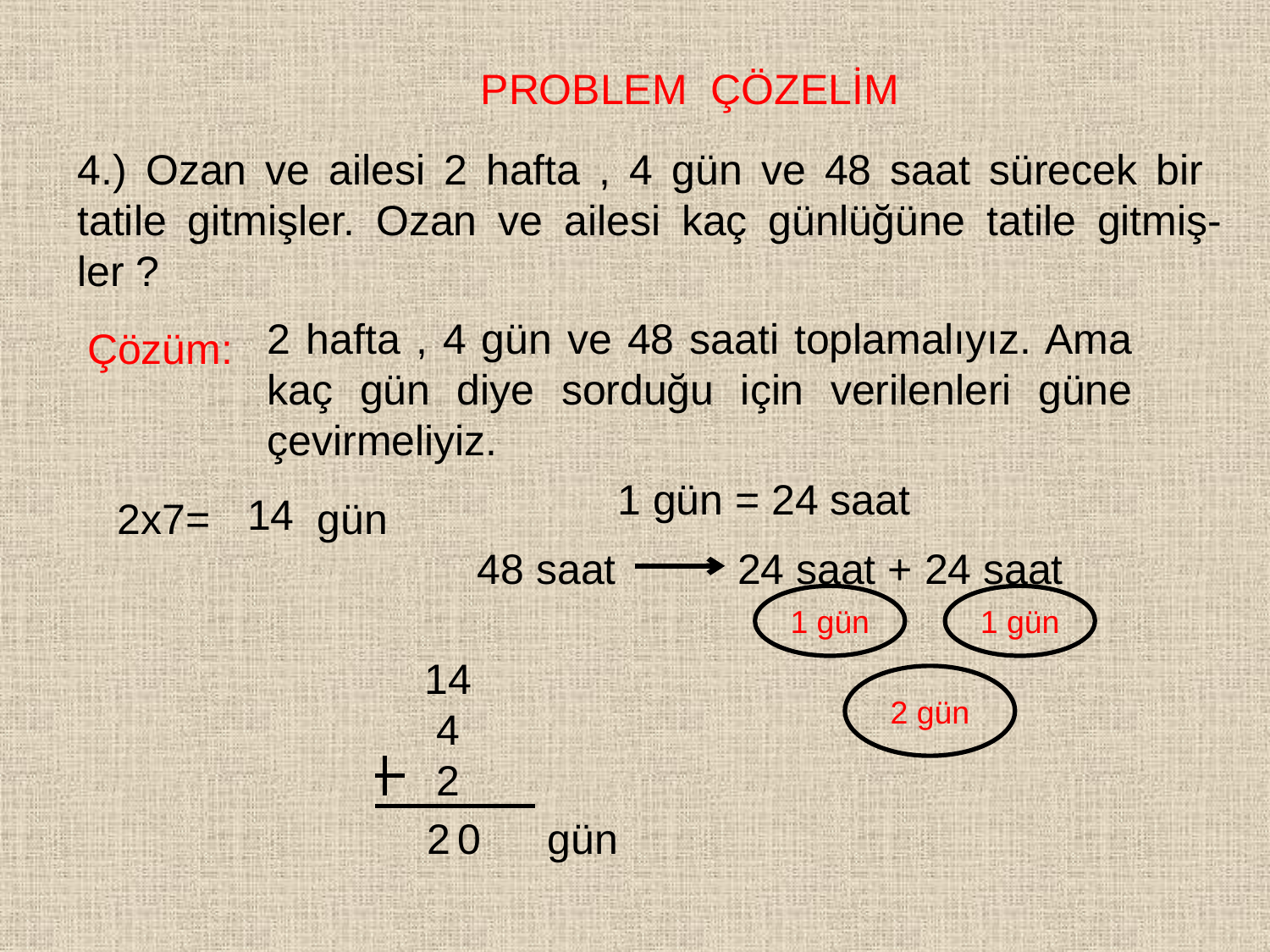

PROBLEM  ÇÖZELİM
4.) Ozan ve ailesi 2 hafta , 4 gün ve 48 saat sürecek bir  tatile gitmişler. Ozan ve ailesi kaç günlüğüne tatile gitmiş-ler ?
2 hafta , 4 gün ve 48 saati toplamalıyız. Ama kaç gün diye sorduğu için verilenleri güne çevirmeliyiz.
Çözüm:
1 gün = 24 saat
14
2x7=
gün
48 saat
24 saat + 24 saat
1 gün
1 gün
    14
     4
     2

2 gün
2
0
gün